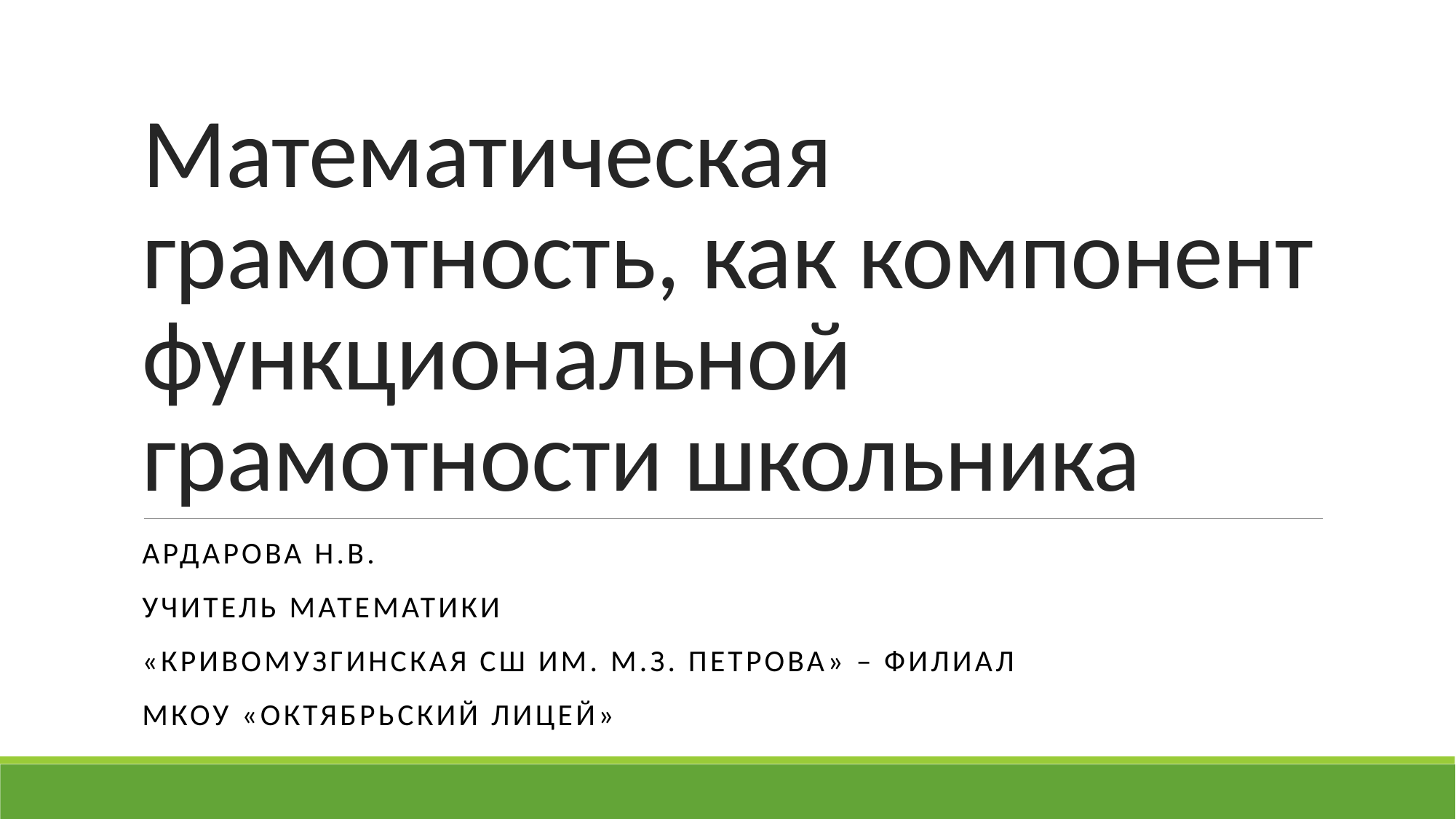

# Математическая грамотность, как компонент функциональной грамотности школьника
Ардарова н.в.
Учитель математики
«Кривомузгинская сш им. м.з. петрова» – филиал
мкоу «Октябрьский лицей»